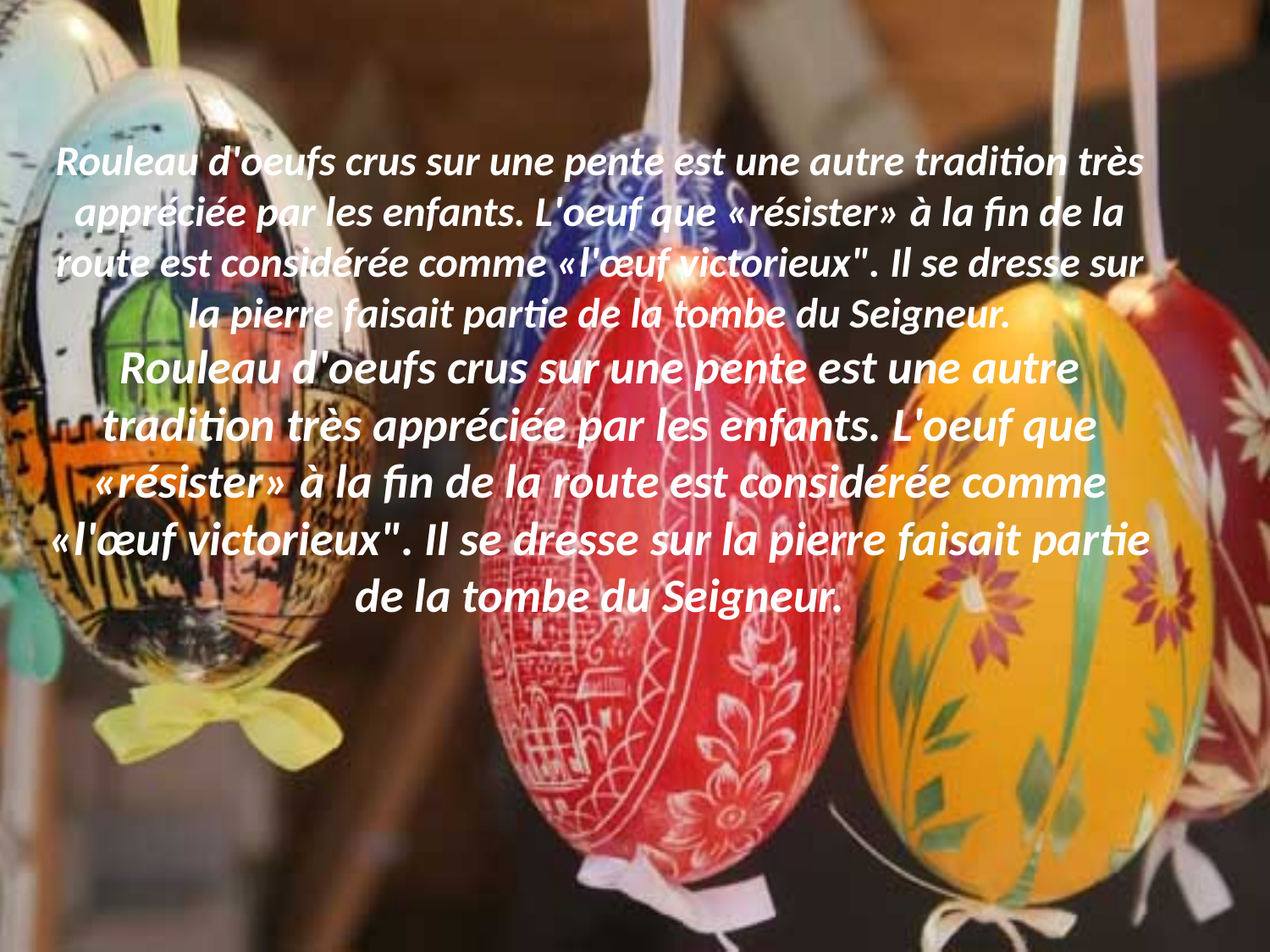

# Rouleau d'oeufs crus sur une pente est une autre tradition très appréciée par les enfants. L'oeuf que «résister» à la fin de la route est considérée comme «l'œuf victorieux". Il se dresse sur la pierre faisait partie de la tombe du Seigneur. Rouleau d'oeufs crus sur une pente est une autre tradition très appréciée par les enfants. L'oeuf que «résister» à la fin de la route est considérée comme «l'œuf victorieux". Il se dresse sur la pierre faisait partie de la tombe du Seigneur.